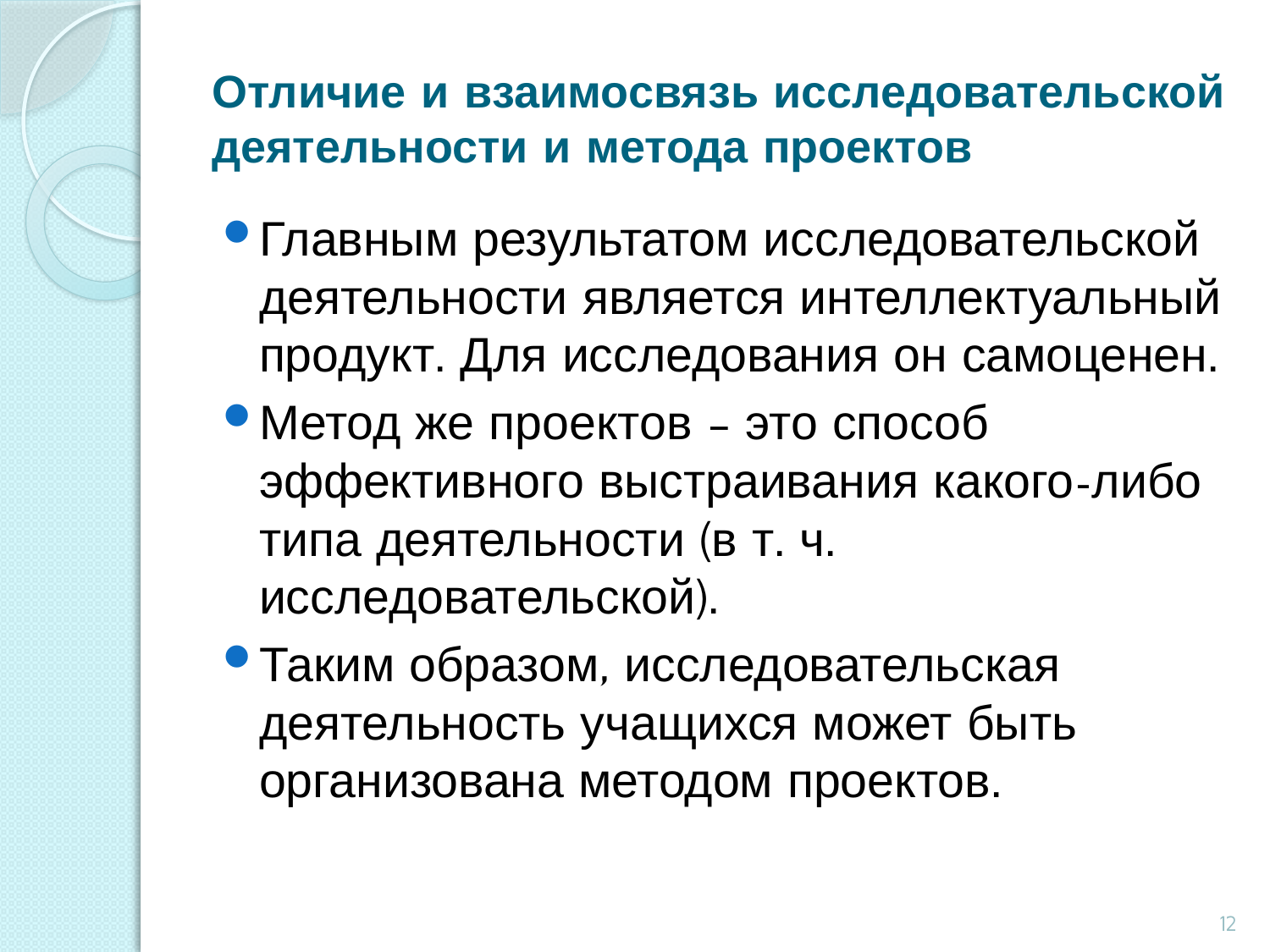

# Отличие и взаимосвязь исследовательской деятельности и метода проектов
Главным результатом исследовательской деятельности является интеллектуальный продукт. Для исследования он самоценен.
Метод же проектов – это способ эффективного выстраивания какого-либо типа деятельности (в т. ч. исследовательской).
Таким образом, исследовательская деятельность учащихся может быть организована методом проектов.

12